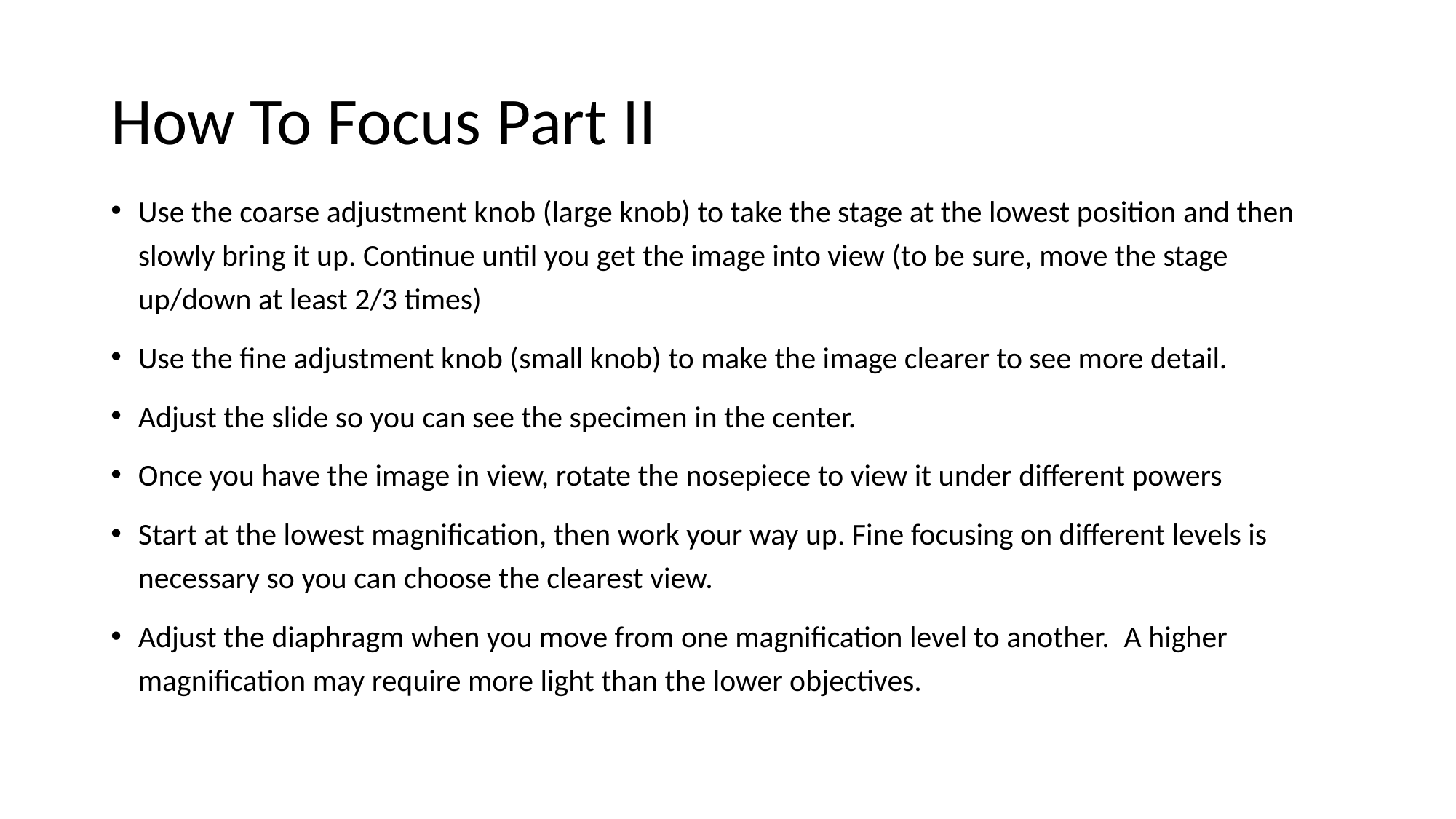

# How To Focus Part II
Use the coarse adjustment knob (large knob) to take the stage at the lowest position and then slowly bring it up. Continue until you get the image into view (to be sure, move the stage up/down at least 2/3 times)
Use the fine adjustment knob (small knob) to make the image clearer to see more detail.
Adjust the slide so you can see the specimen in the center.
Once you have the image in view, rotate the nosepiece to view it under different powers
Start at the lowest magnification, then work your way up. Fine focusing on different levels is necessary so you can choose the clearest view.
Adjust the diaphragm when you move from one magnification level to another.  A higher magnification may require more light than the lower objectives.